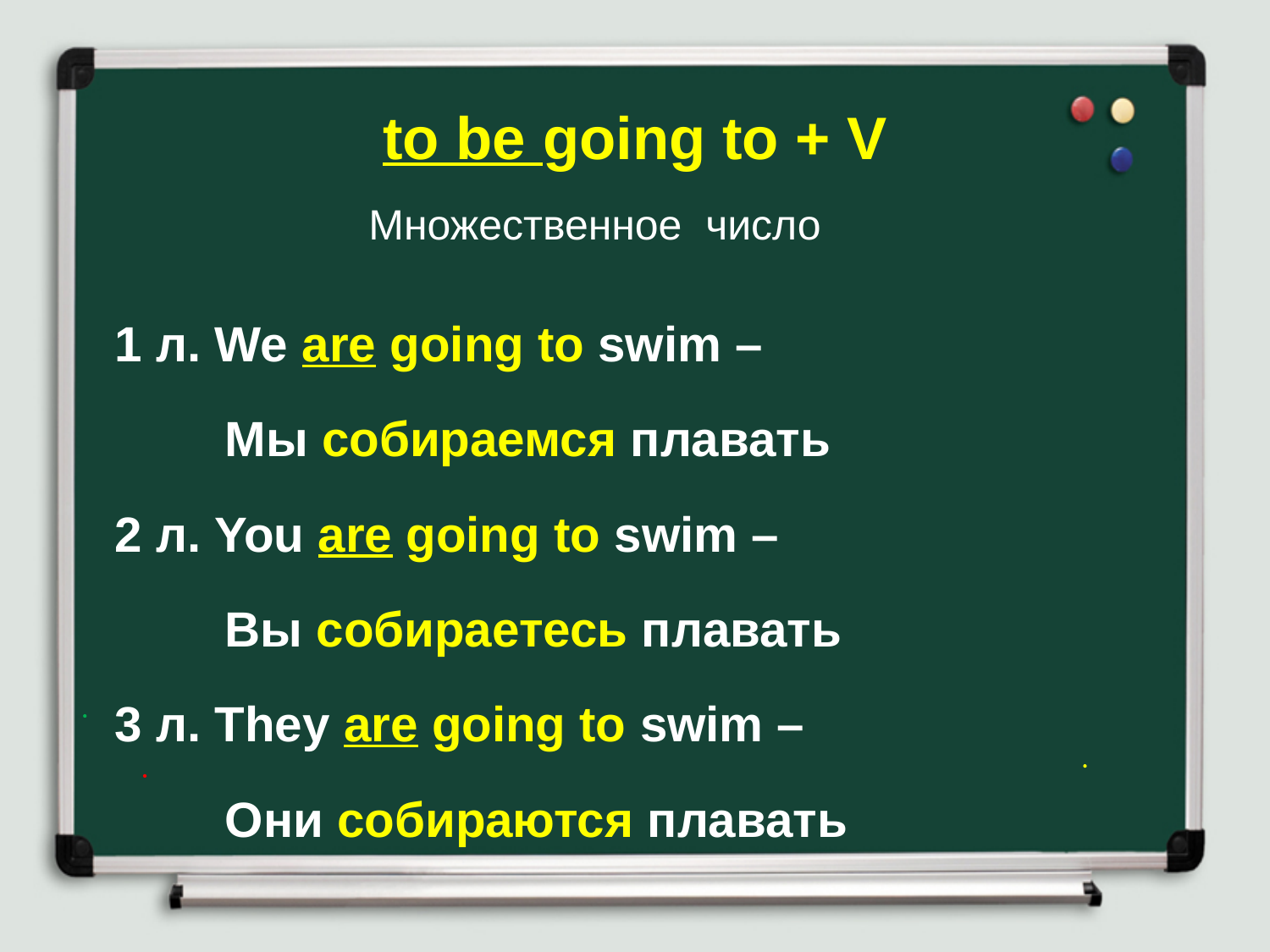

# to be going to + V

Множественное  число

1 л. We are going to swim –
        Мы собираемся плавать
2 л. You are going to swim –
        Вы собираетесь плавать
3 л. They are going to swim –
        Они собираются плавать